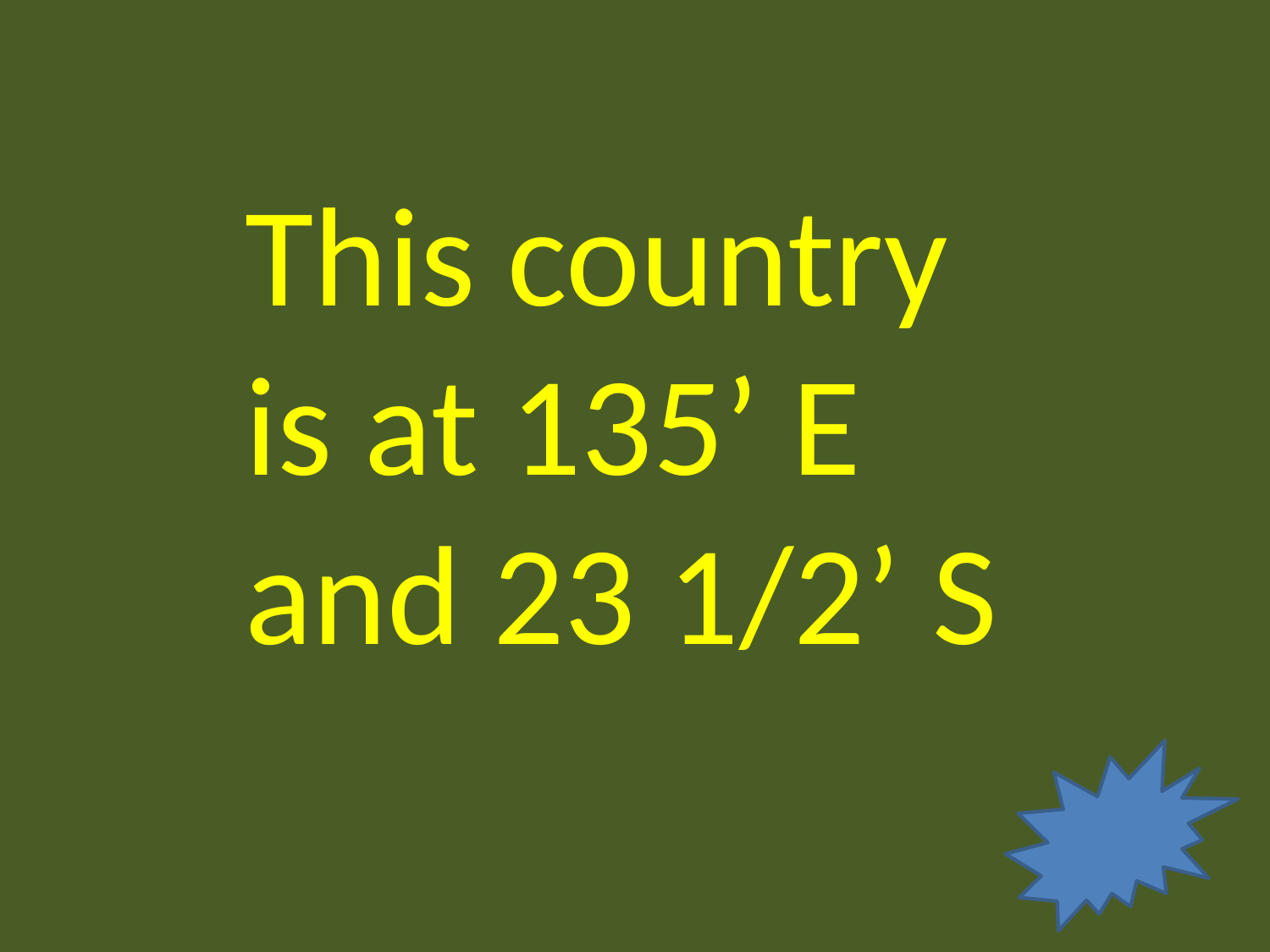

This country is at 135’ E and 23 1/2’ S